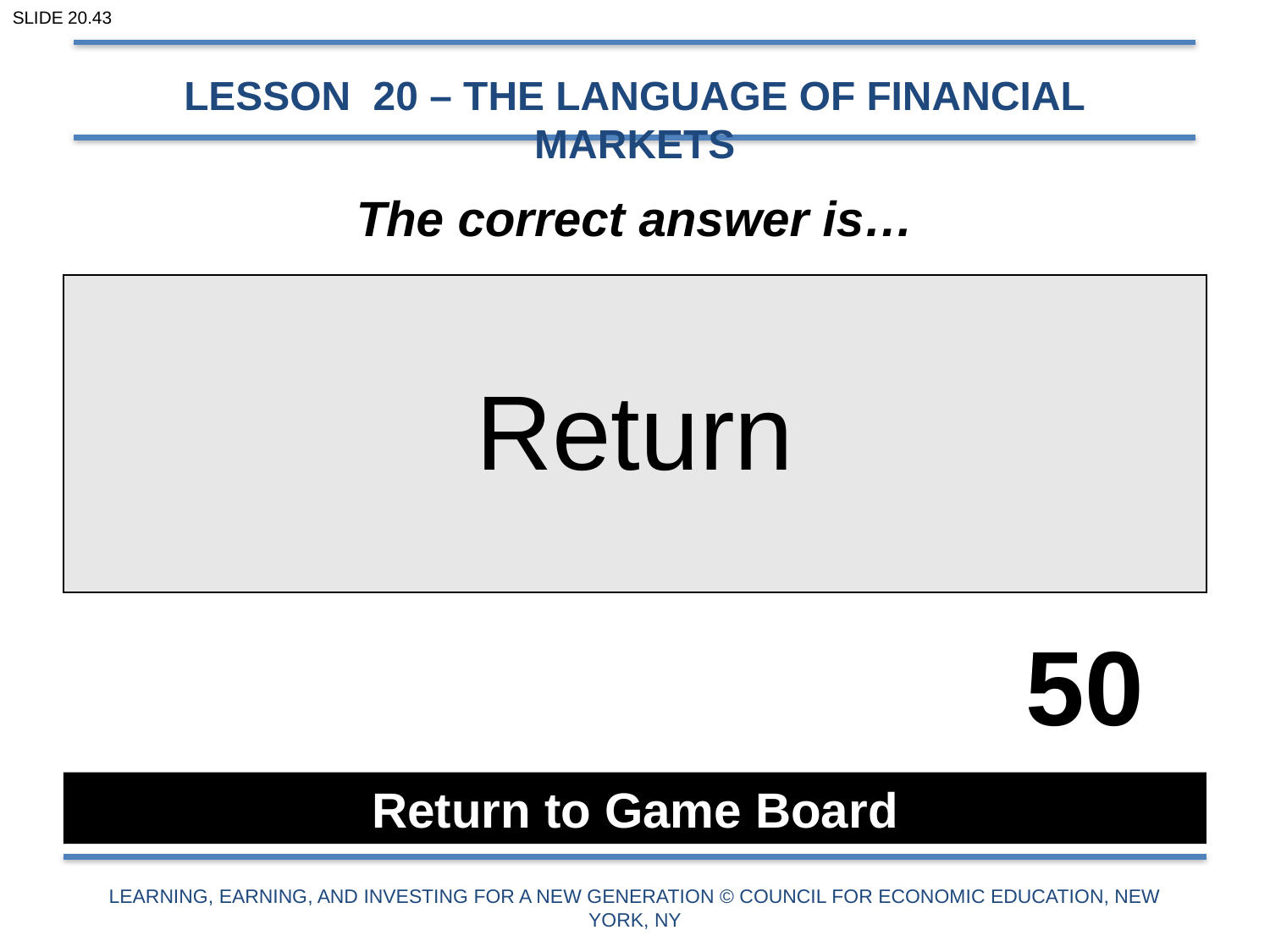

Slide 20.43
Lesson  20 – The Language of Financial Markets
The correct answer is…
| Return |
| --- |
50
Return to Game Board